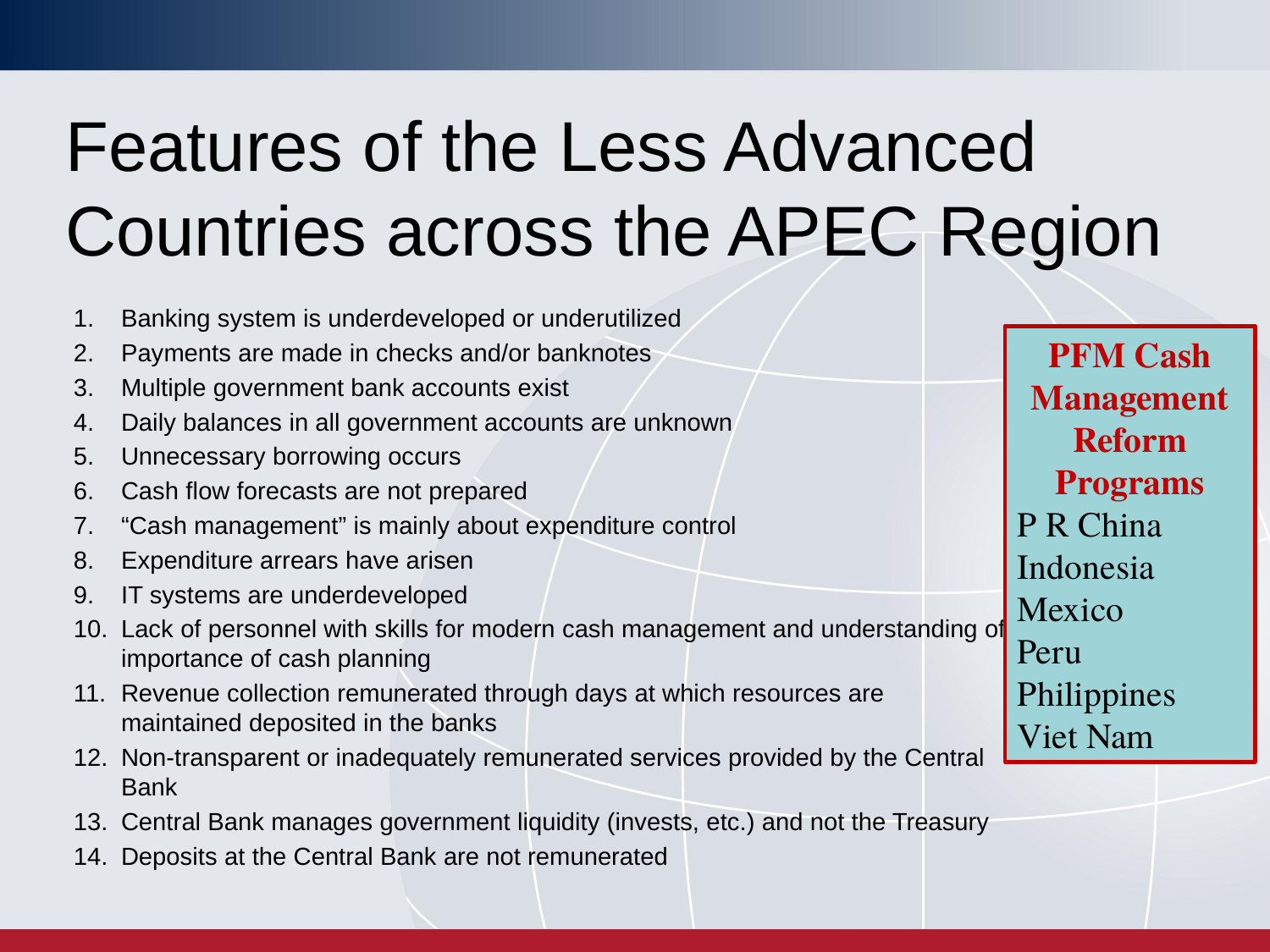

# Features of the Less Advanced Countries across the APEC Region
Banking system is underdeveloped or underutilized
Payments are made in checks and/or banknotes
Multiple government bank accounts exist
Daily balances in all government accounts are unknown
Unnecessary borrowing occurs
Cash flow forecasts are not prepared
“Cash management” is mainly about expenditure control
Expenditure arrears have arisen
IT systems are underdeveloped
Lack of personnel with skills for modern cash management and understanding of importance of cash planning
Revenue collection remunerated through days at which resources are maintained deposited in the banks
Non-transparent or inadequately remunerated services provided by the Central Bank
Central Bank manages government liquidity (invests, etc.) and not the Treasury
Deposits at the Central Bank are not remunerated
PFM Cash Management Reform Programs
P R China
Indonesia
Mexico
Peru
Philippines
Viet Nam